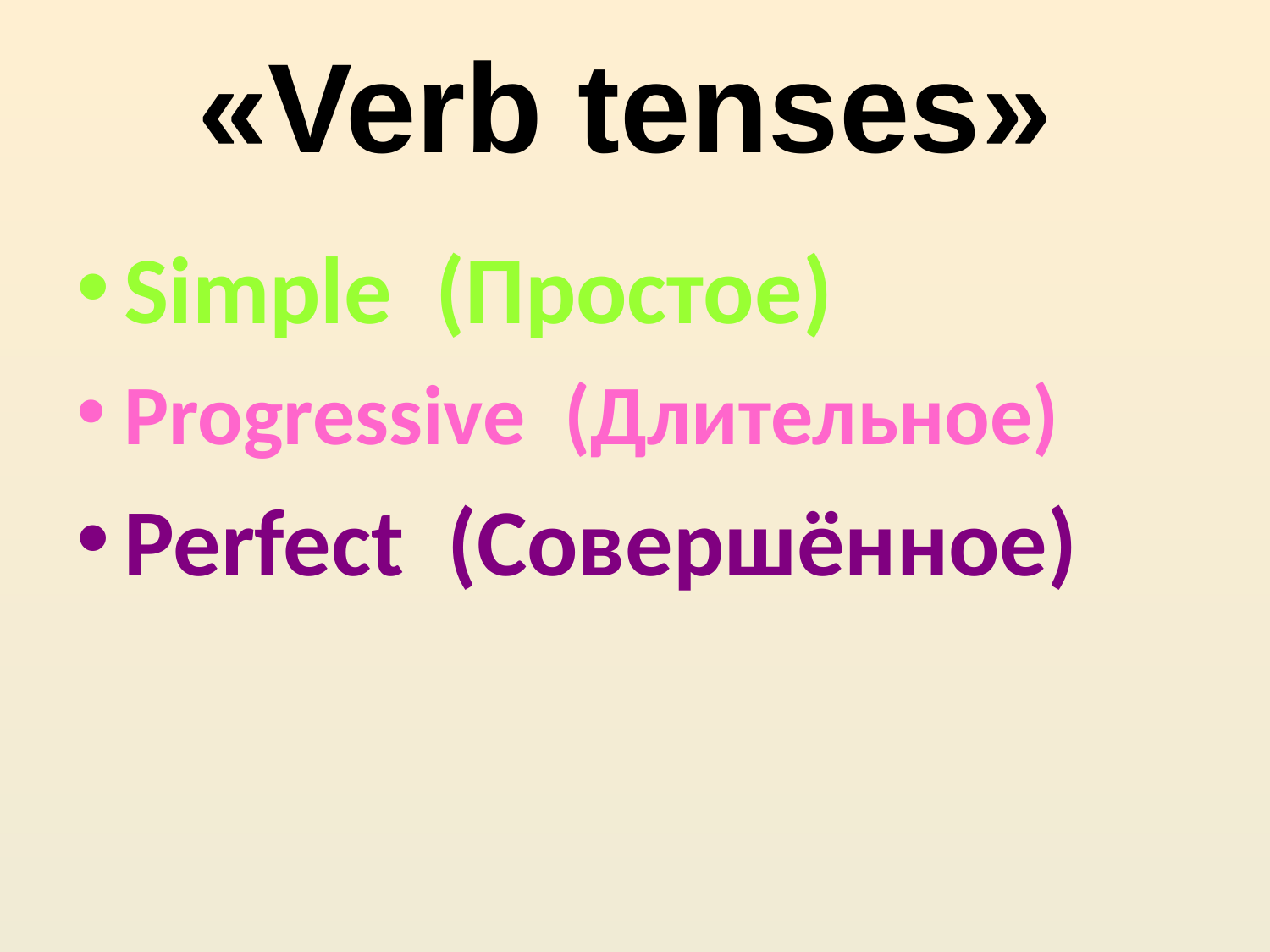

«Verb tenses»
Simple  (Простое)
Progressive  (Длительное)
Perfect  (Совершённое)